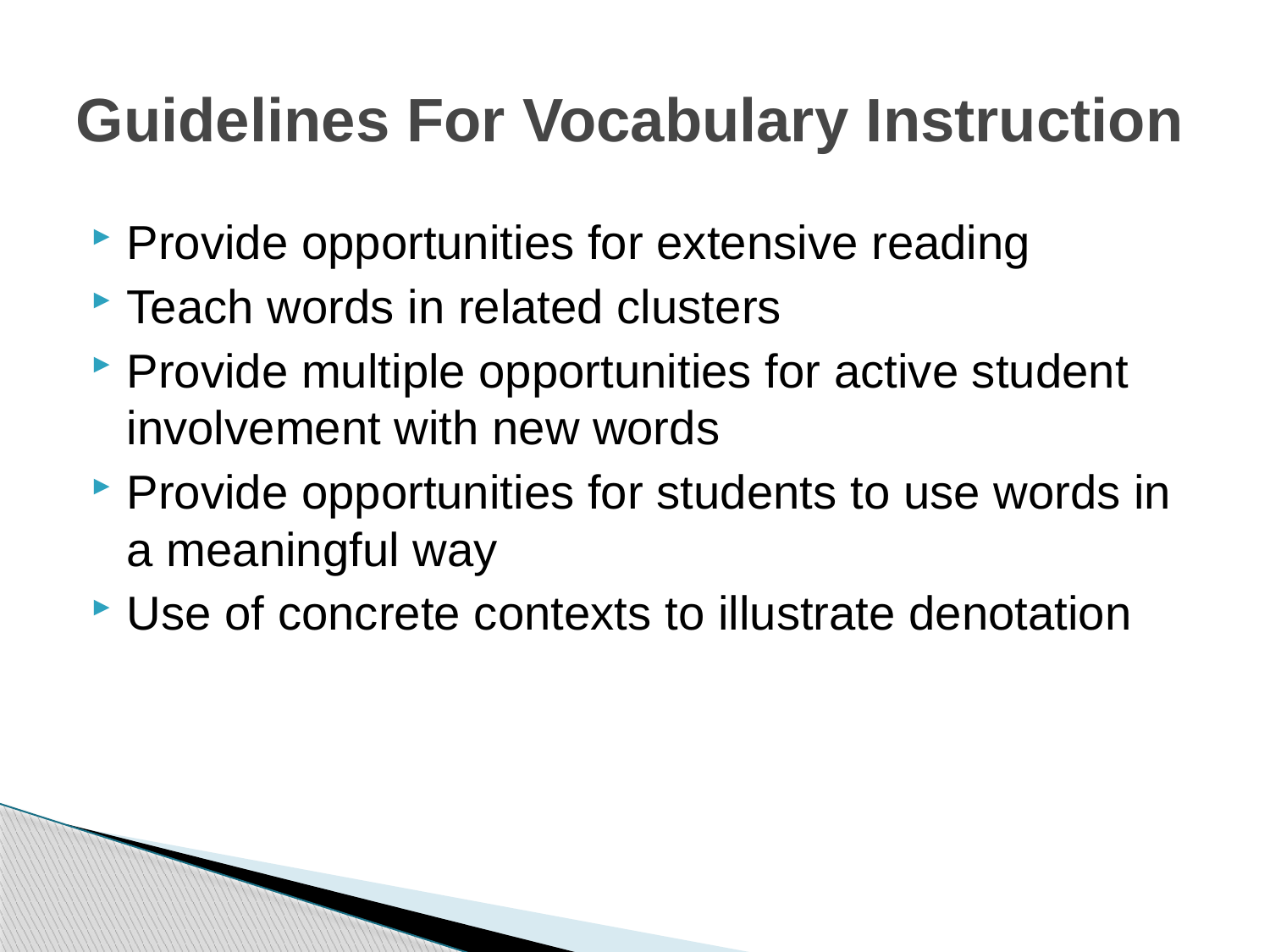

# Guidelines For Vocabulary Instruction
Provide opportunities for extensive reading
Teach words in related clusters
Provide multiple opportunities for active student involvement with new words
Provide opportunities for students to use words in a meaningful way
Use of concrete contexts to illustrate denotation